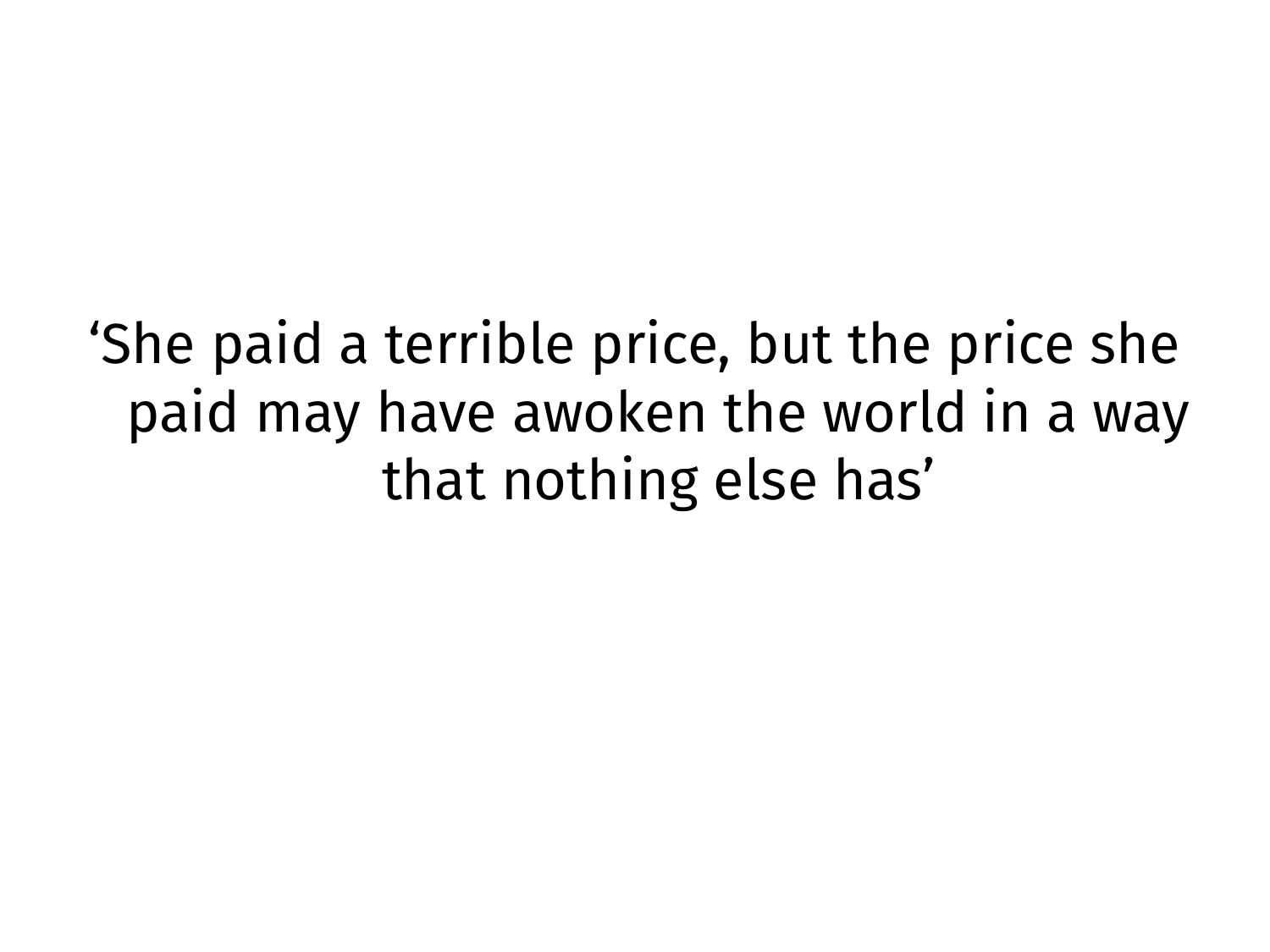

‘She paid a terrible price, but the price she paid may have awoken the world in a way that nothing else has’